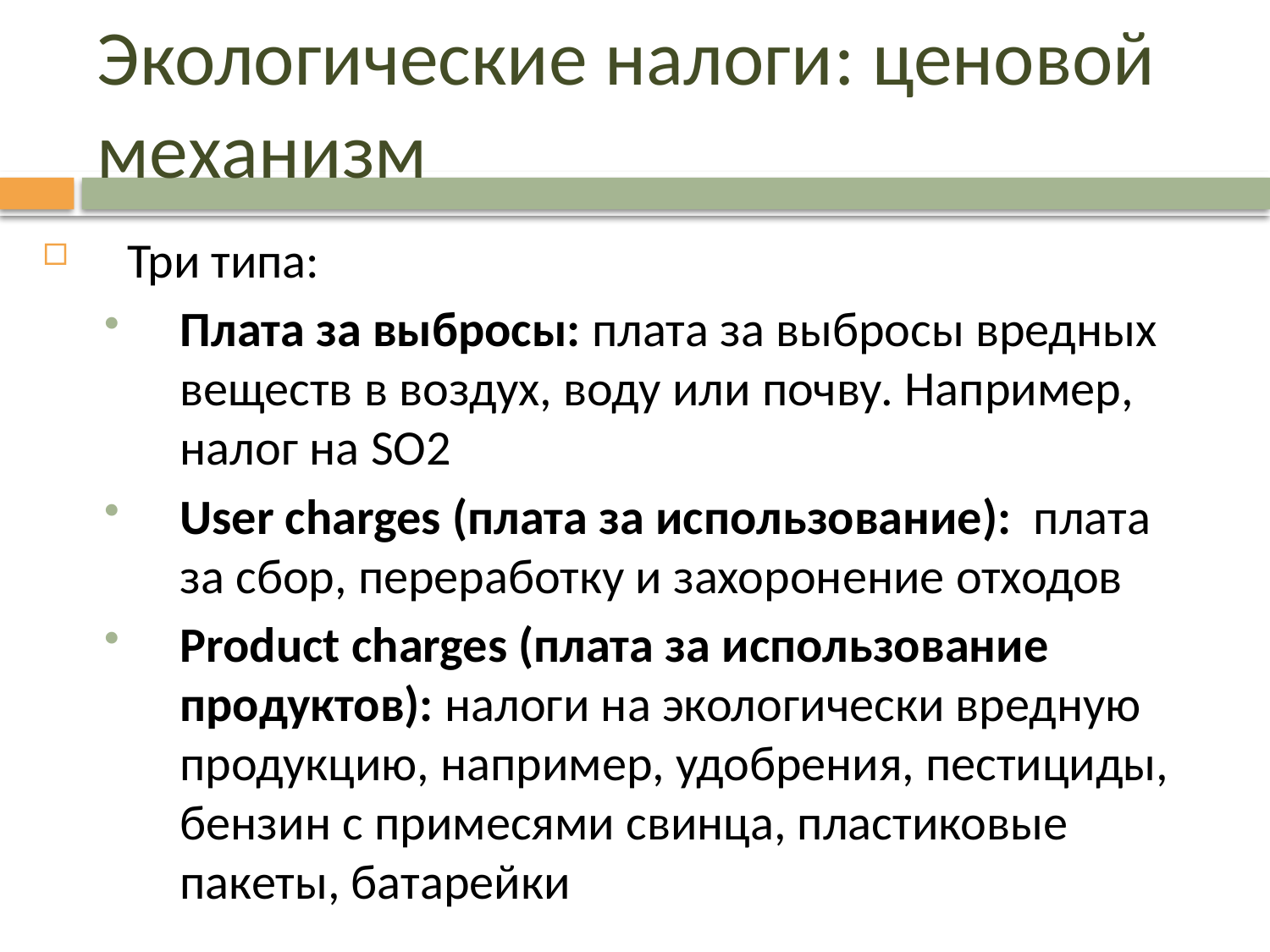

# Экологические налоги: ценовой механизм
Три типа:
Плата за выбросы: плата за выбросы вредных веществ в воздух, воду или почву. Например, налог на SO2
User charges (плата за использование):  плата за сбор, переработку и захоронение отходов
Product charges (плата за использование продуктов): налоги на экологически вредную продукцию, например, удобрения, пестициды, бензин с примесями свинца, пластиковые пакеты, батарейки